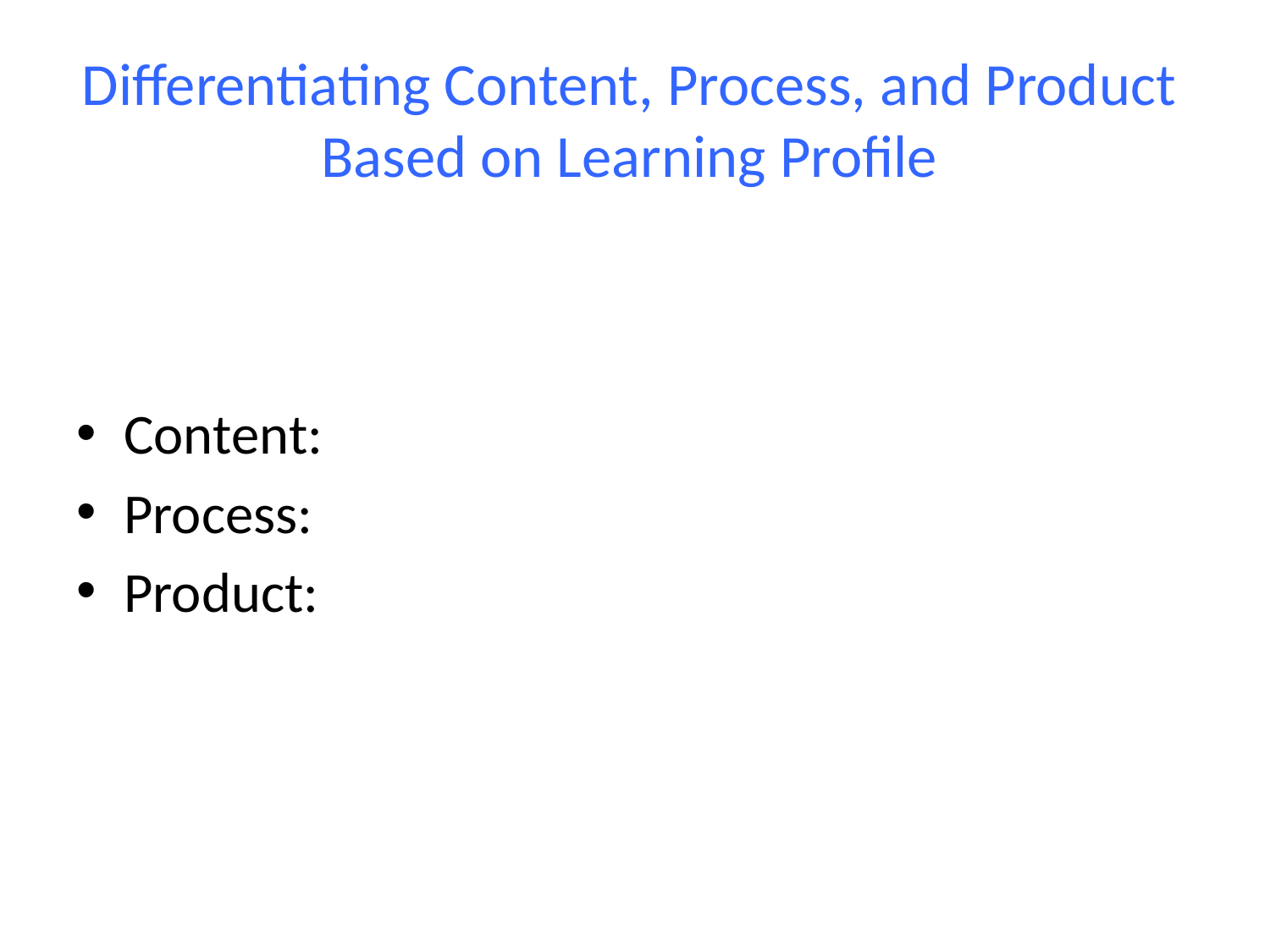

# Differentiating Content, Process, and Product Based on Learning Profile
Content:
Process:
Product: